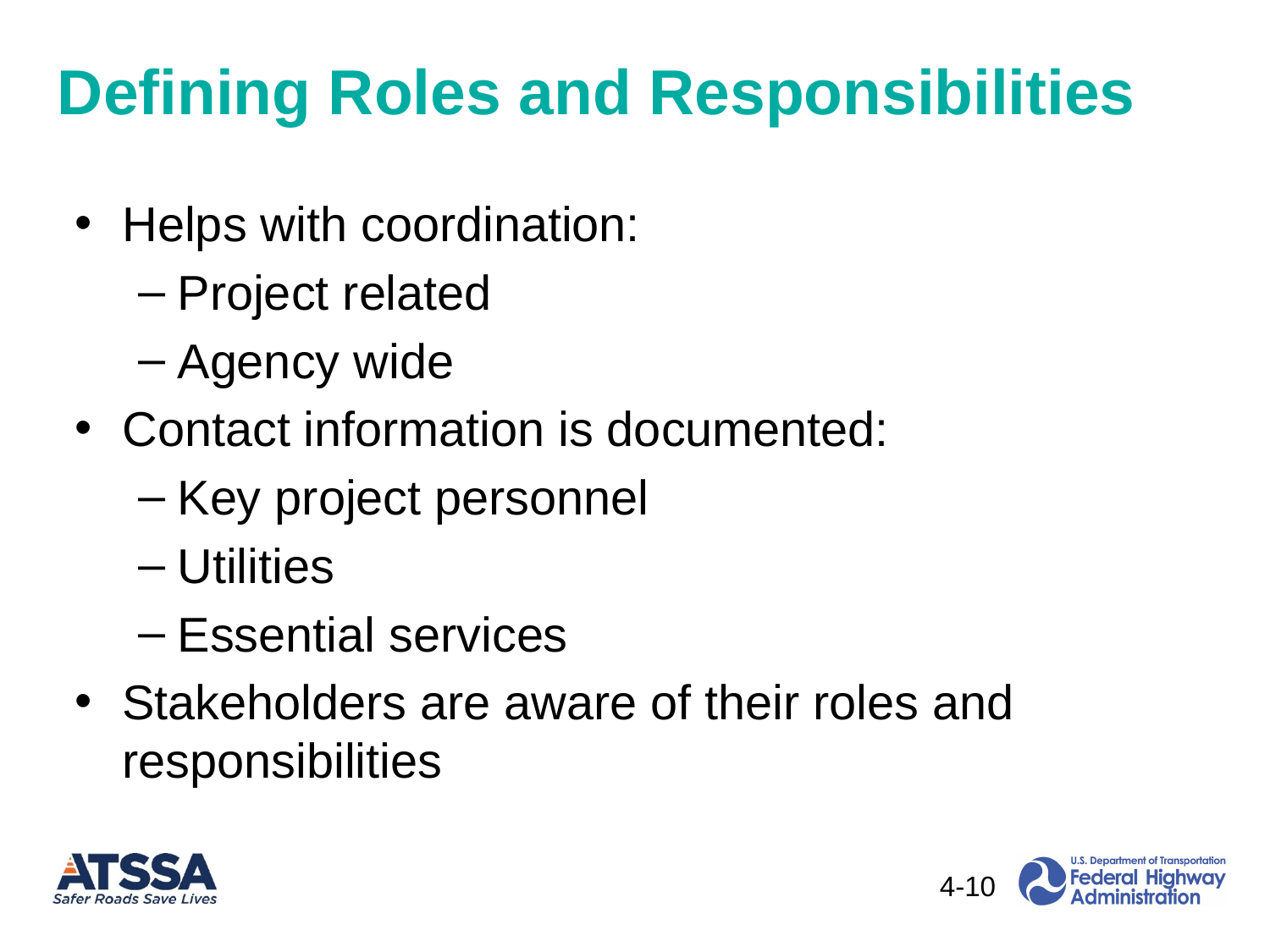

# Defining Roles and Responsibilities
Helps with coordination:
Project related
Agency wide
Contact information is documented:
Key project personnel
Utilities
Essential services
Stakeholders are aware of their roles and responsibilities